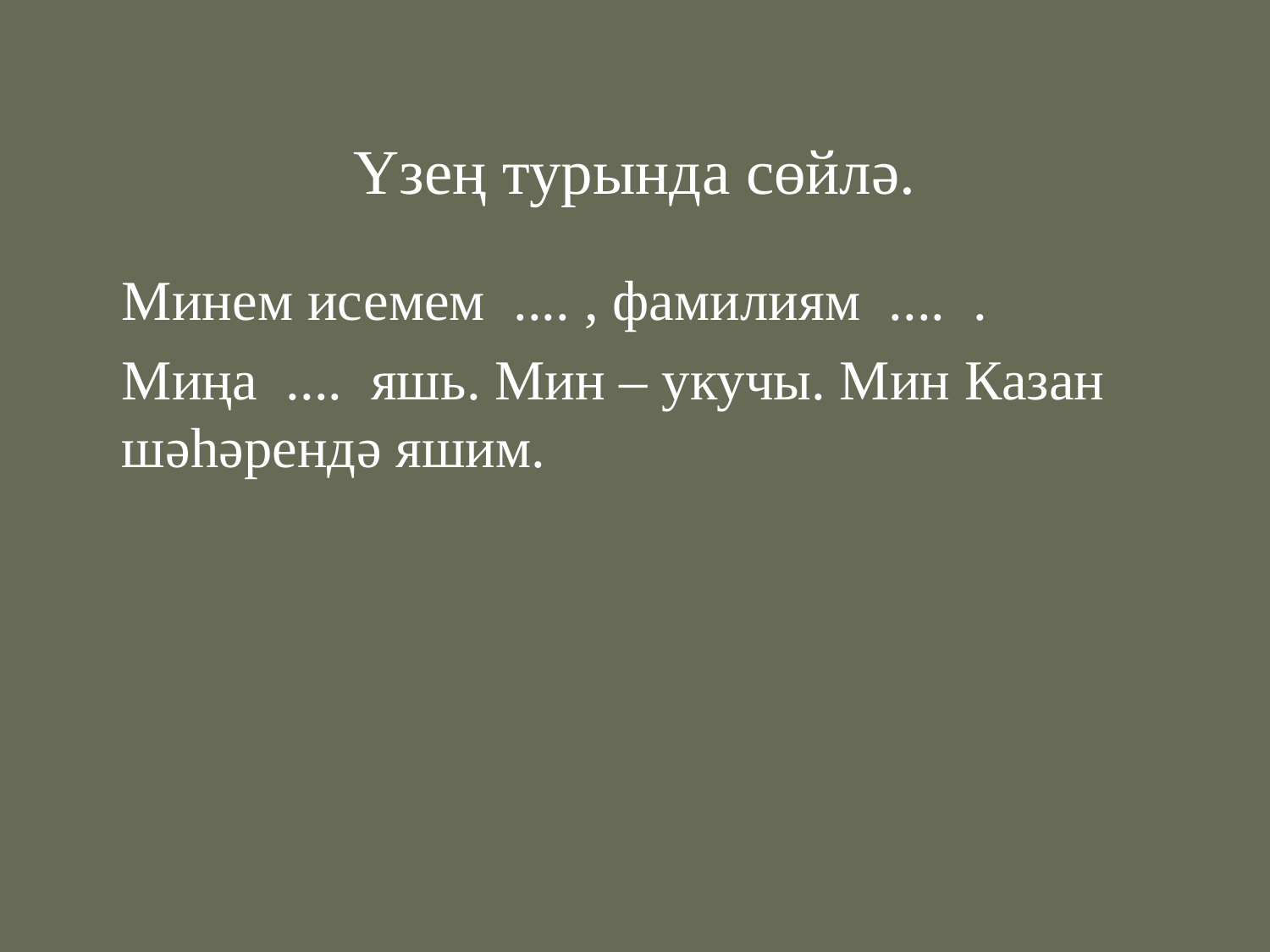

# Үзең турында сөйлә.
Минем исемем  .... , фамилиям  ....  .
Миңа  ....  яшь. Мин – укучы. Мин Казан шәһәрендә яшим.